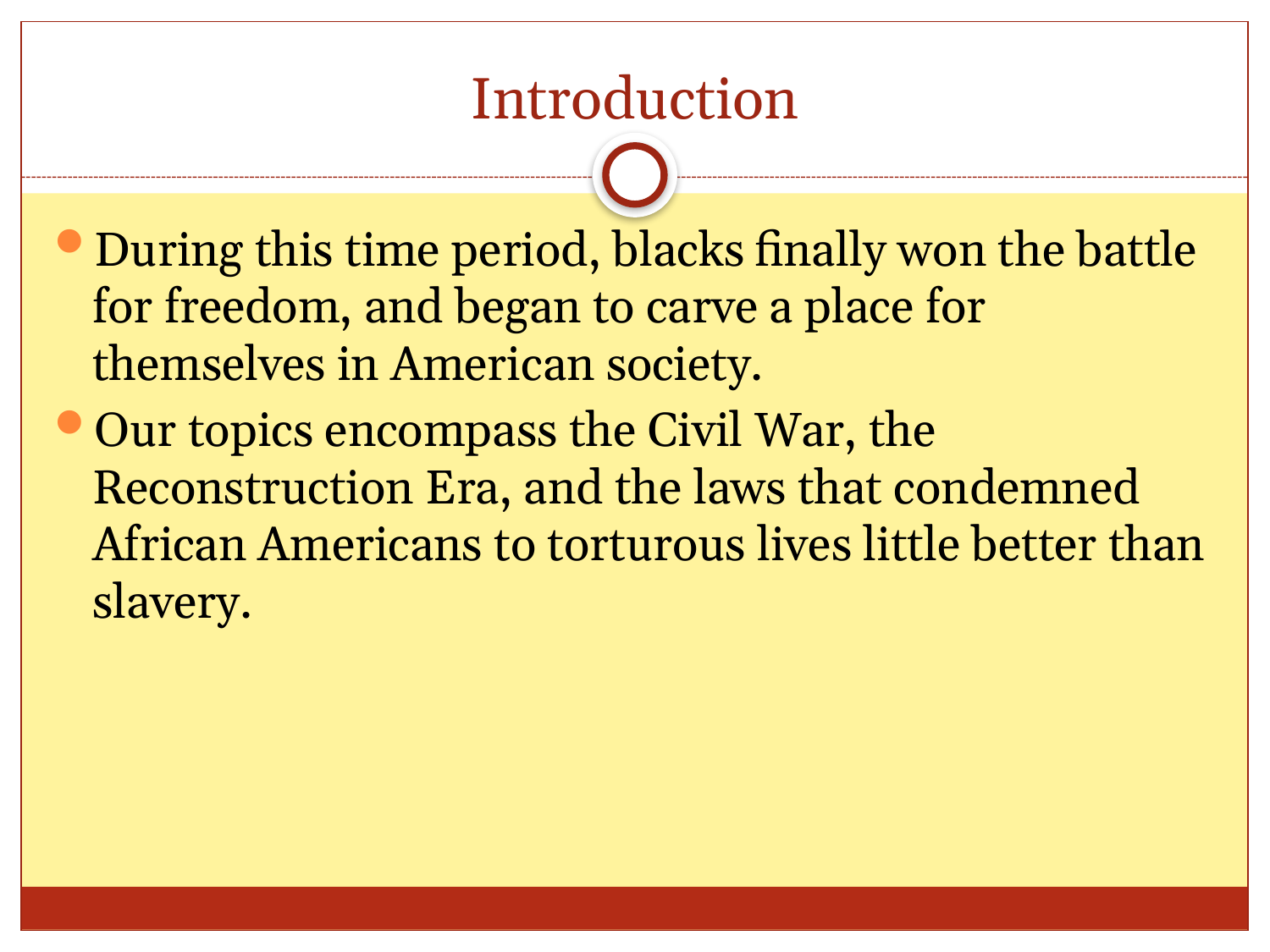

# Introduction
During this time period, blacks finally won the battle for freedom, and began to carve a place for themselves in American society.
Our topics encompass the Civil War, the Reconstruction Era, and the laws that condemned African Americans to torturous lives little better than slavery.